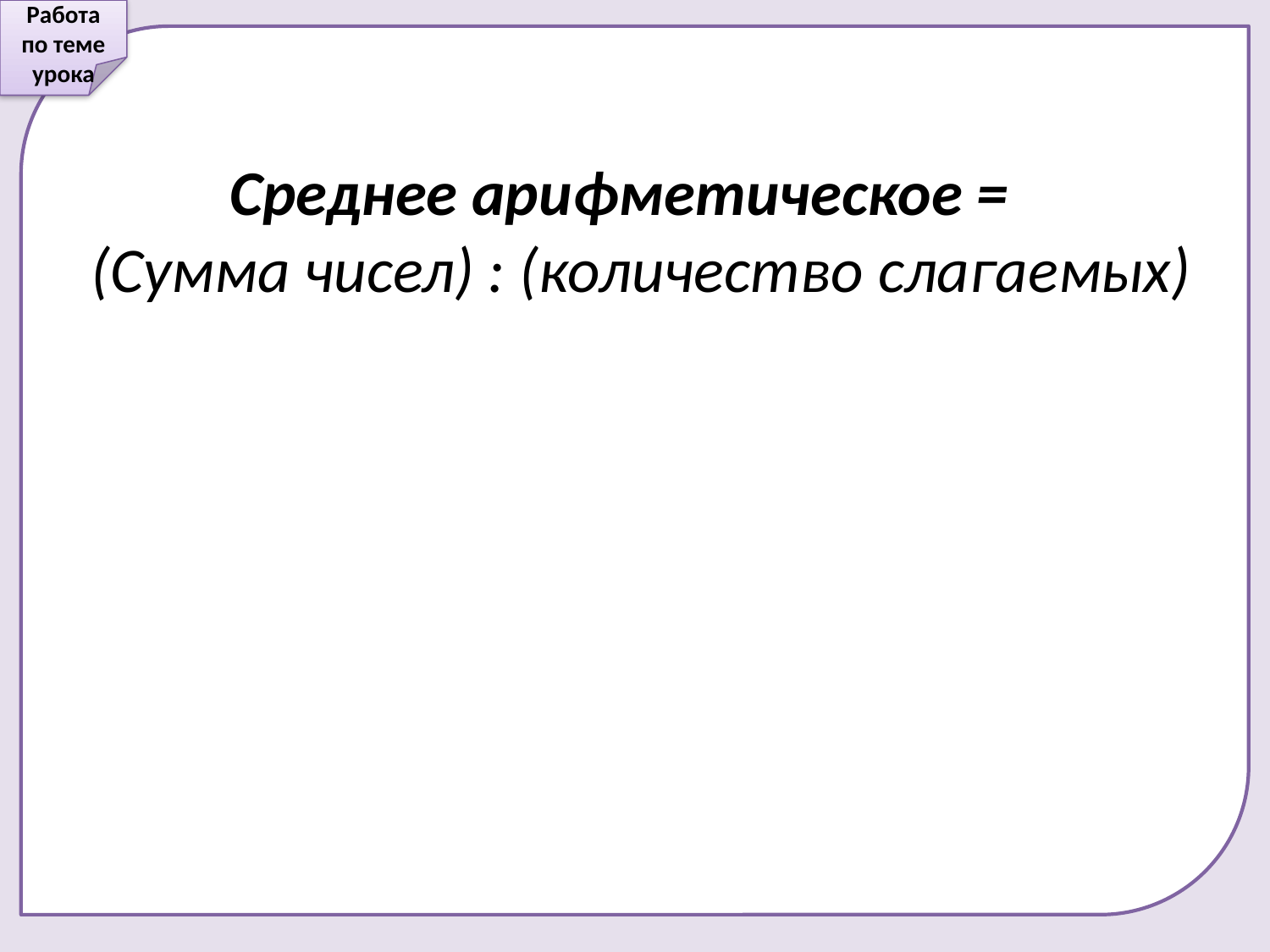

Работа по теме урока

Среднее арифметическое =
(Сумма чисел) : (количество слагаемых)